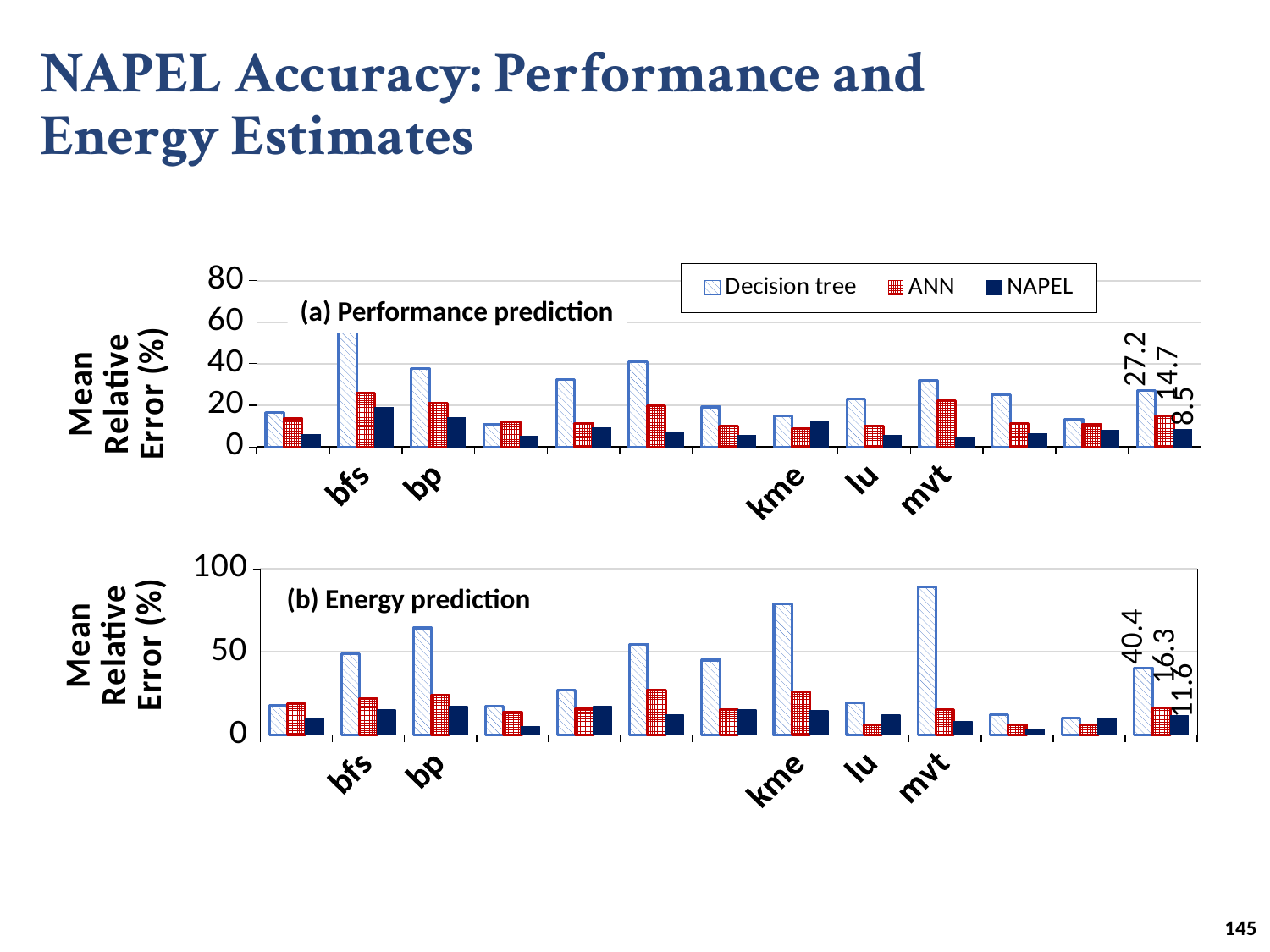

# NAPEL Accuracy: Performance and Energy Estimates

### Chart

| Category | Decision tree | ANN | NAPEL |
|---|---|---|---|
| atax | 16.5 | 13.44 | 5.86 |
| bfs | 60.0 | 26.0 | 19.0 |
| bp | 37.65 | 21.0 | 14.0 |
| chol | 10.92 | 12.0 | 5.0 |
| gemv | 32.5 | 11.29 | 9.28 |
| gesu | 41.0 | 19.78 | 6.6 |
| gram | 19.2 | 9.97 | 5.68 |
| kme | 14.74 | 8.83 | 12.36 |
| lu | 23.16 | 10.05 | 5.67 |
| mvt | 32.0 | 22.24 | 4.63 |
| syrk | 25.0 | 11.27 | 6.23 |
| trmm | 13.14 | 11.0 | 8.05 |
| gmean | 27.1508333333333 | 14.7391666666666 | 8.53 |
(a) Performance prediction

### Chart

| Category | Decision tree | ANN | NAPEL |
|---|---|---|---|
| atax | 18.0 | 19.0 | 10.1 |
| bfs | 49.0 | 22.0 | 15.0 |
| bp | 64.4 | 24.0 | 17.0 |
| chol | 17.5 | 13.52 | 5.0 |
| gemv | 27.0 | 15.5 | 17.0 |
| gesu | 54.5 | 27.15 | 12.0 |
| gram | 45.0 | 15.47 | 15.0 |
| kme | 79.0 | 26.0 | 14.5 |
| lu | 19.5 | 6.0 | 12.0 |
| mvt | 89.0 | 15.2 | 8.1 |
| syrk | 12.0 | 6.18 | 3.62 |
| trmm | 10.0 | 6.05 | 10.1 |
| gmean | 40.4083333333333 | 16.3391666666666 | 11.6183333333333 |
(b) Energy prediction
145